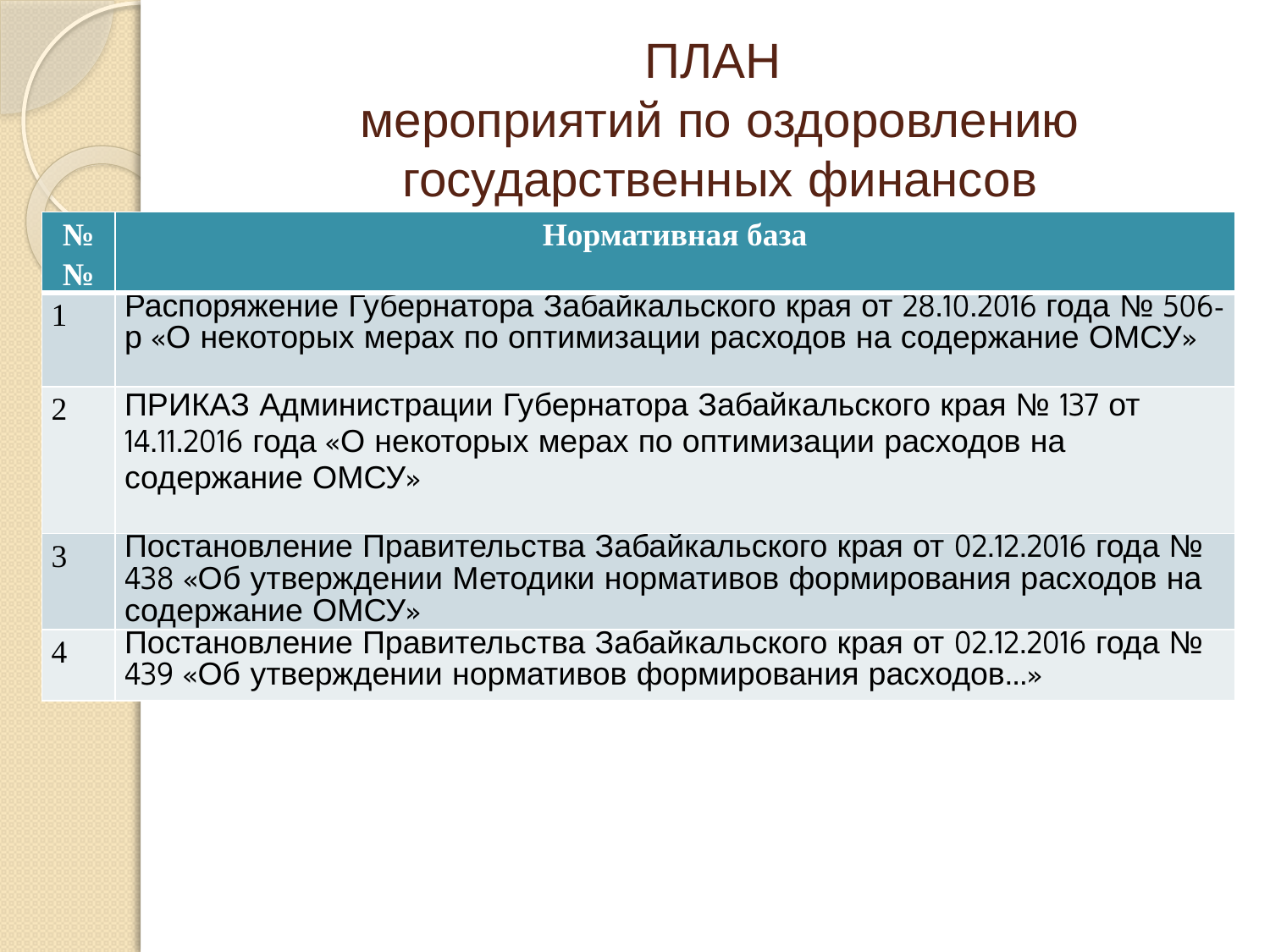

# ПЛАН мероприятий по оздоровлению государственных финансов
| №№ | Нормативная база |
| --- | --- |
| 1 | Распоряжение Губернатора Забайкальского края от 28.10.2016 года № 506-р «О некоторых мерах по оптимизации расходов на содержание ОМСУ» |
| 2 | ПРИКАЗ Администрации Губернатора Забайкальского края № 137 от 14.11.2016 года «О некоторых мерах по оптимизации расходов на содержание ОМСУ» |
| 3 | Постановление Правительства Забайкальского края от 02.12.2016 года № 438 «Об утверждении Методики нормативов формирования расходов на содержание ОМСУ» |
| 4 | Постановление Правительства Забайкальского края от 02.12.2016 года № 439 «Об утверждении нормативов формирования расходов…» |